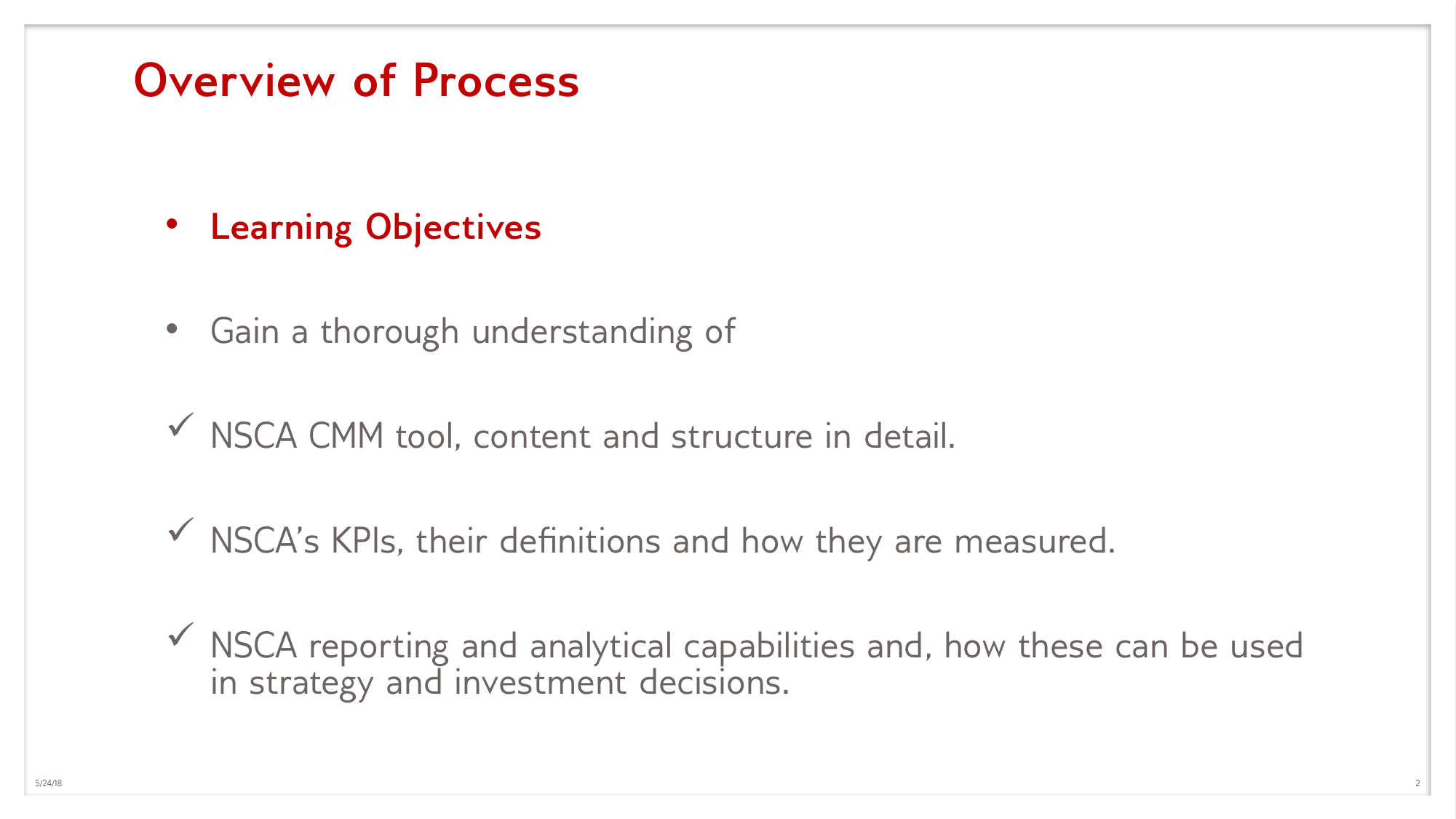

# Overview of Process
Learning Objectives

Gain a thorough understanding of

NSCA CMM tool, content and structure in detail.

NSCA’s KPIs, their definitions and how they are measured.

NSCA reporting and analytical capabilities and, how these can be used in strategy and investment decisions.

5/24/18
2